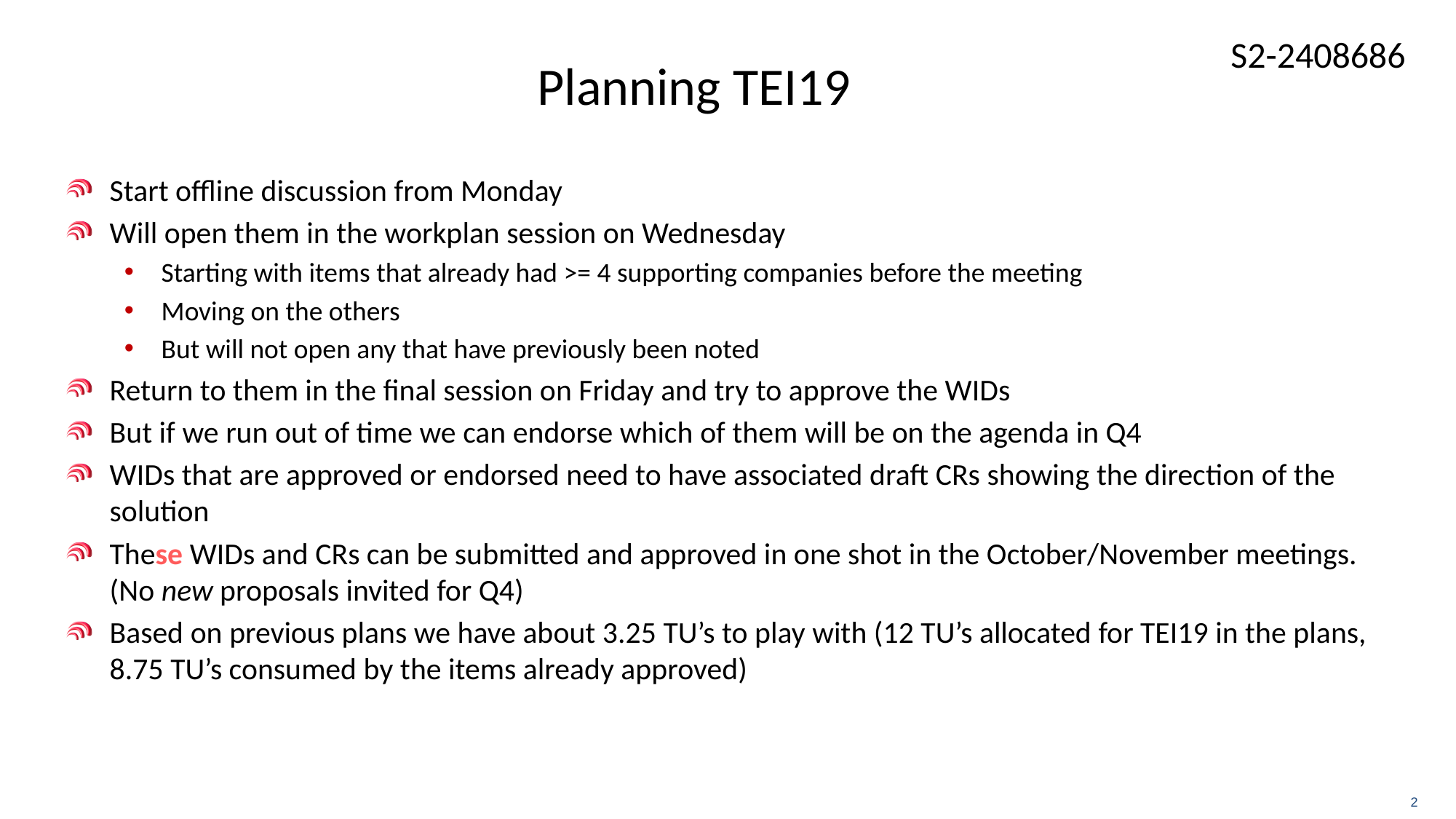

# Planning TEI19
Start offline discussion from Monday
Will open them in the workplan session on Wednesday
Starting with items that already had >= 4 supporting companies before the meeting
Moving on the others
But will not open any that have previously been noted
Return to them in the final session on Friday and try to approve the WIDs
But if we run out of time we can endorse which of them will be on the agenda in Q4
WIDs that are approved or endorsed need to have associated draft CRs showing the direction of the solution
These WIDs and CRs can be submitted and approved in one shot in the October/November meetings. (No new proposals invited for Q4)
Based on previous plans we have about 3.25 TU’s to play with (12 TU’s allocated for TEI19 in the plans, 8.75 TU’s consumed by the items already approved)